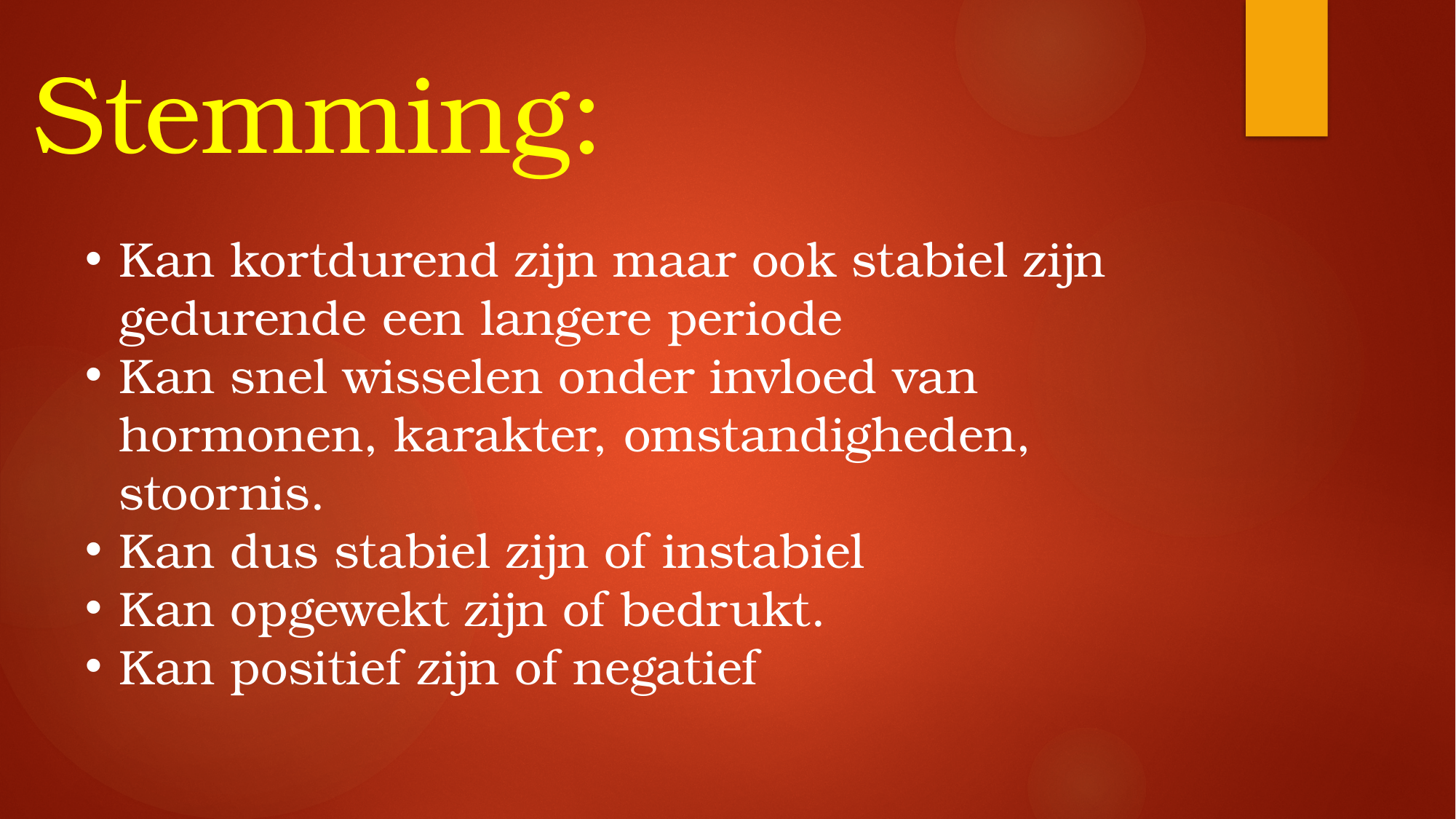

# Stemming:
Kan kortdurend zijn maar ook stabiel zijn gedurende een langere periode
Kan snel wisselen onder invloed van hormonen, karakter, omstandigheden, stoornis.
Kan dus stabiel zijn of instabiel
Kan opgewekt zijn of bedrukt.
Kan positief zijn of negatief